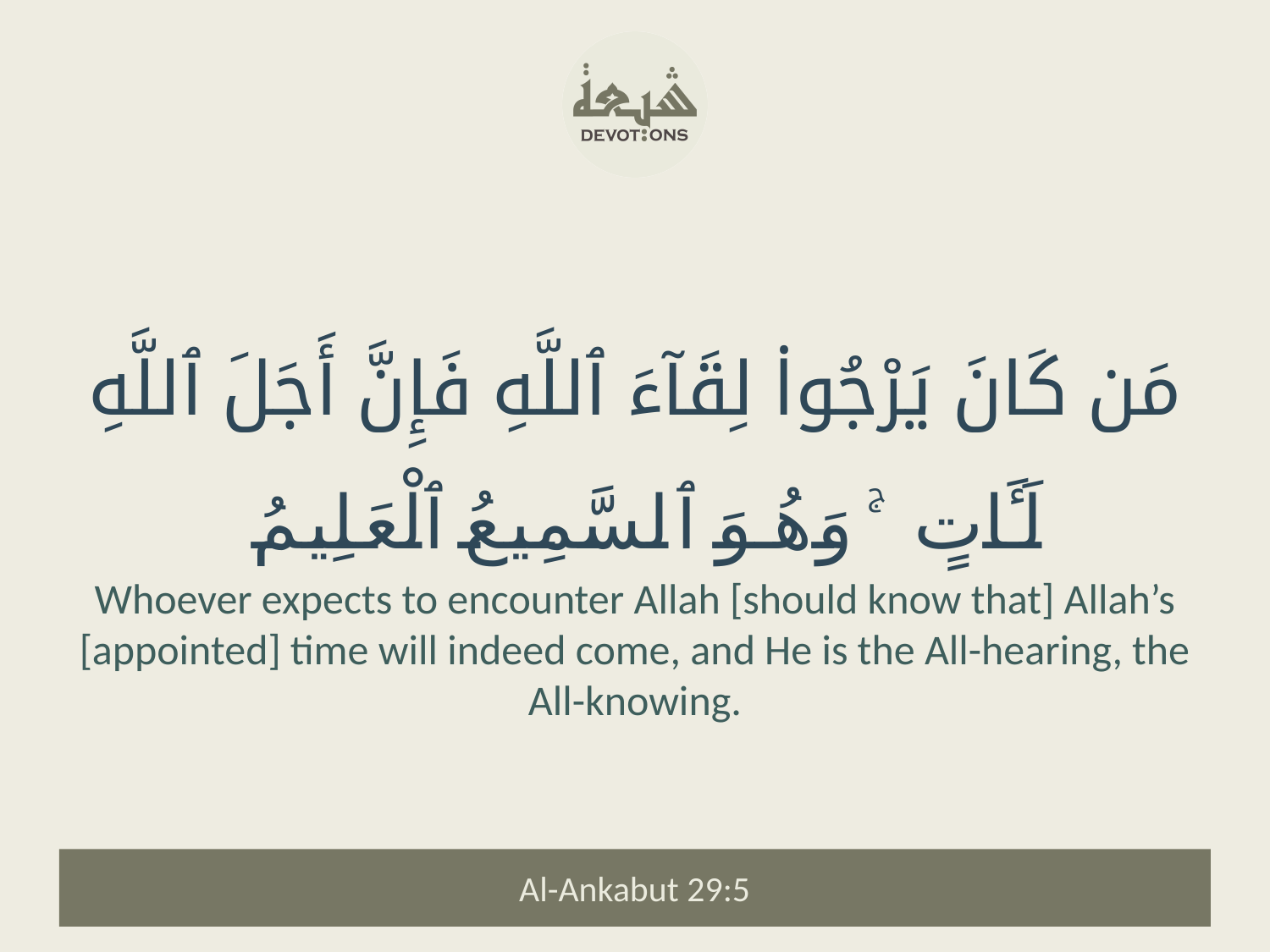

مَن كَانَ يَرْجُوا۟ لِقَآءَ ٱللَّهِ فَإِنَّ أَجَلَ ٱللَّهِ لَـَٔاتٍ ۚ وَهُوَ ٱلسَّمِيعُ ٱلْعَلِيمُ
Whoever expects to encounter Allah [should know that] Allah’s [appointed] time will indeed come, and He is the All-hearing, the All-knowing.
Al-Ankabut 29:5